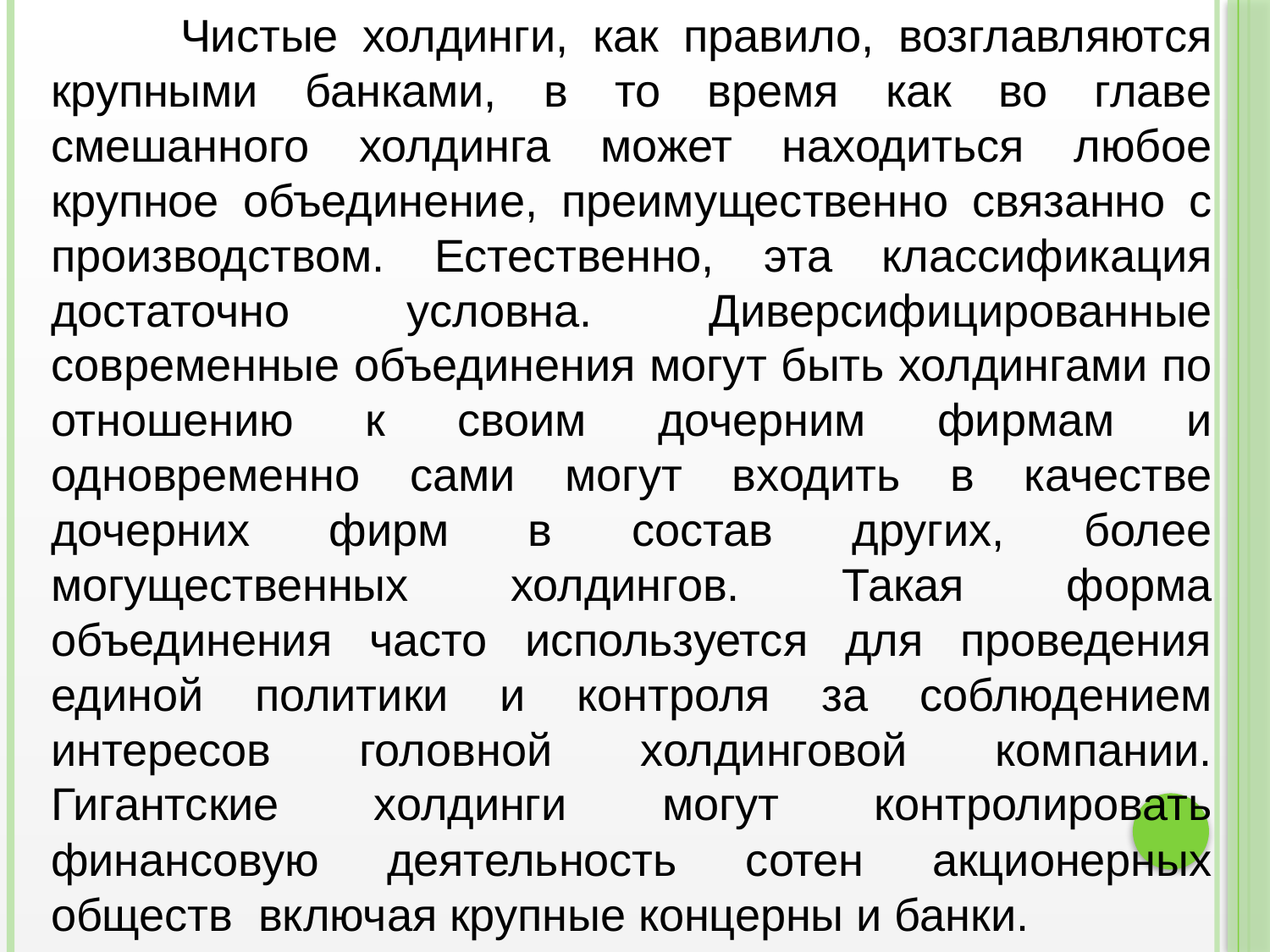

Чистые холдинги, как правило, возглавляются крупными банками, в то время как во главе смешанного холдинга может находиться любое крупное объединение, преимущественно связанно с производством. Естественно, эта классификация достаточно условна. Диверсифицированные современные объединения могут быть холдингами по отношению к своим дочерним фирмам и одновременно сами могут входить в качестве дочерних фирм в состав других, более могущественных холдингов. Такая форма объединения часто используется для проведения единой политики и контроля за соблюдением интересов головной холдинговой компании. Гигантские холдинги могут контролировать финансовую деятельность сотен акционерных обществ  включая крупные концерны и банки.